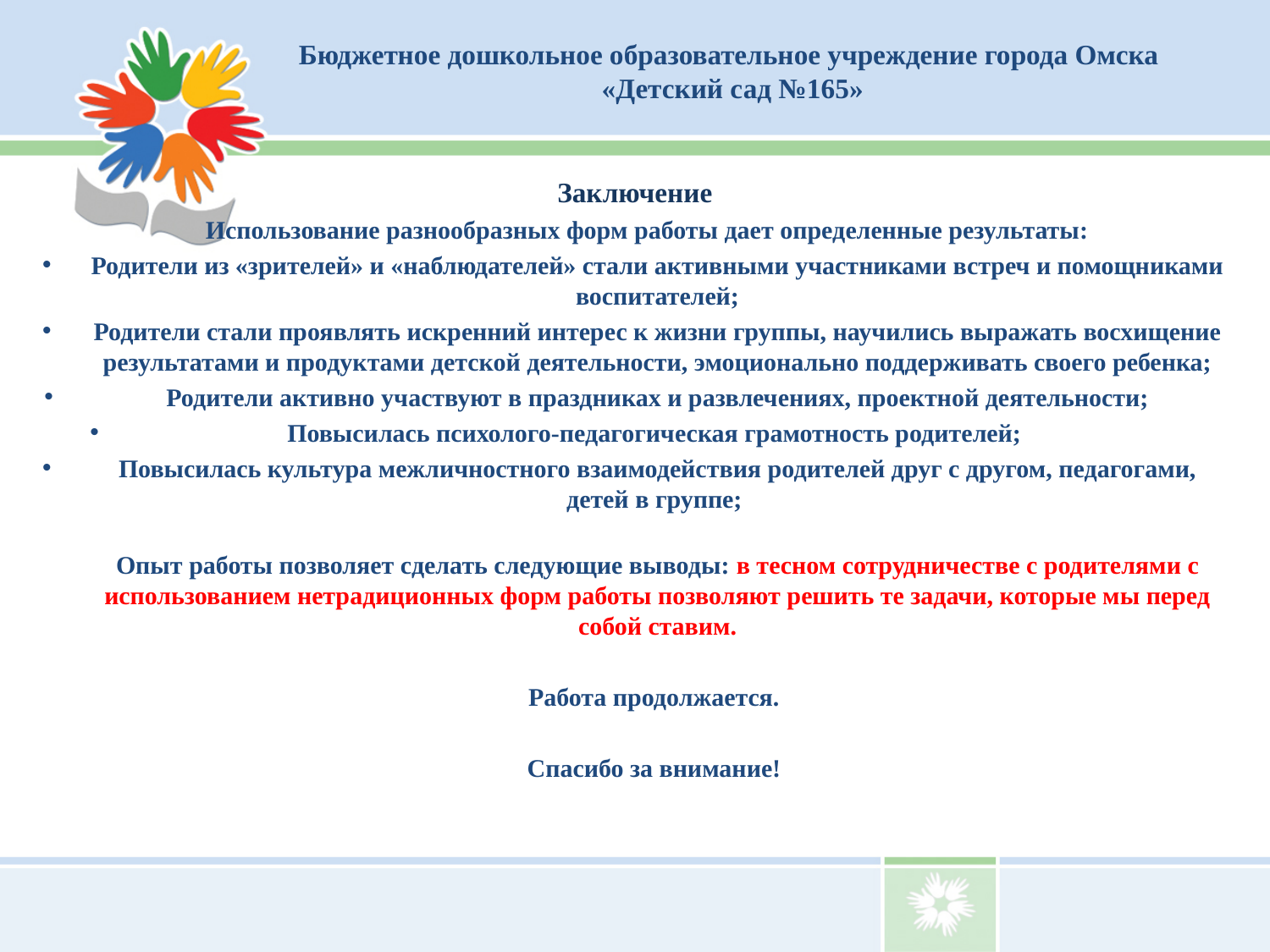

Бюджетное дошкольное образовательное учреждение города Омска
 «Детский сад №165»
Заключение
     Использование разнообразных форм работы дает определенные результаты:
Родители из «зрителей» и «наблюдателей» стали активными участниками встреч и помощниками воспитателей;
Родители стали проявлять искренний интерес к жизни группы, научились выражать восхищение результатами и продуктами детской деятельности, эмоционально поддерживать своего ребенка;
Родители активно участвуют в праздниках и развлечениях, проектной деятельности;
Повысилась психолого-педагогическая грамотность родителей;
Повысилась культура межличностного взаимодействия родителей друг с другом, педагогами, детей в группе;
Опыт работы позволяет сделать следующие выводы: в тесном сотрудничестве с родителями с использованием нетрадиционных форм работы позволяют решить те задачи, которые мы перед собой ставим.

      Работа продолжается.

      Спасибо за внимание!